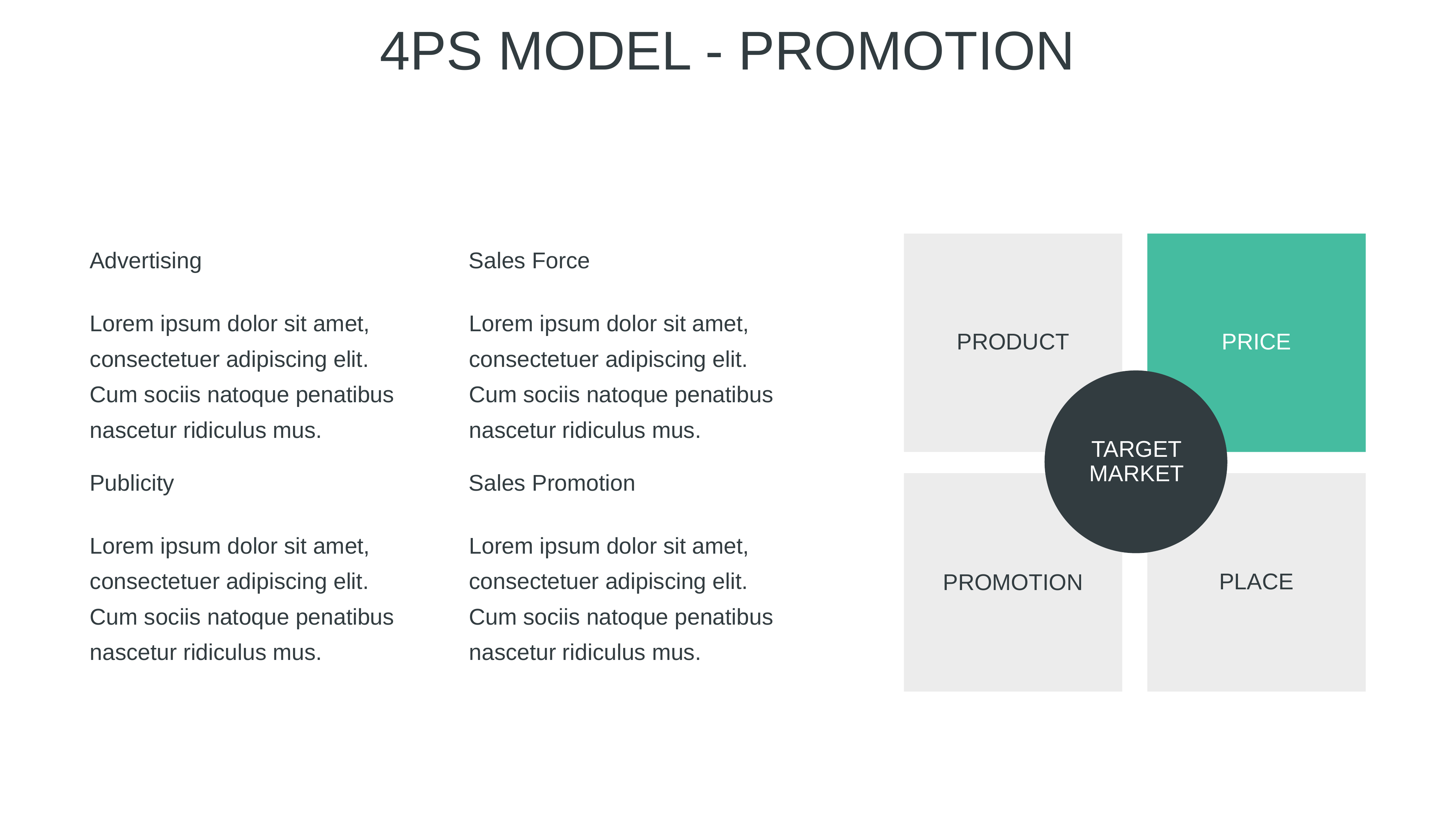

4PS model - Promotion

Advertising
Sales Force
Lorem ipsum dolor sit amet, consectetuer adipiscing elit.  Cum sociis natoque penatibus nascetur ridiculus mus.
Lorem ipsum dolor sit amet, consectetuer adipiscing elit.  Cum sociis natoque penatibus nascetur ridiculus mus.
PRODUCT
PRICE

Target
Market
Publicity
Sales Promotion

Lorem ipsum dolor sit amet, consectetuer adipiscing elit.  Cum sociis natoque penatibus nascetur ridiculus mus.
Lorem ipsum dolor sit amet, consectetuer adipiscing elit.  Cum sociis natoque penatibus nascetur ridiculus mus.
PLACE
PROMOTION